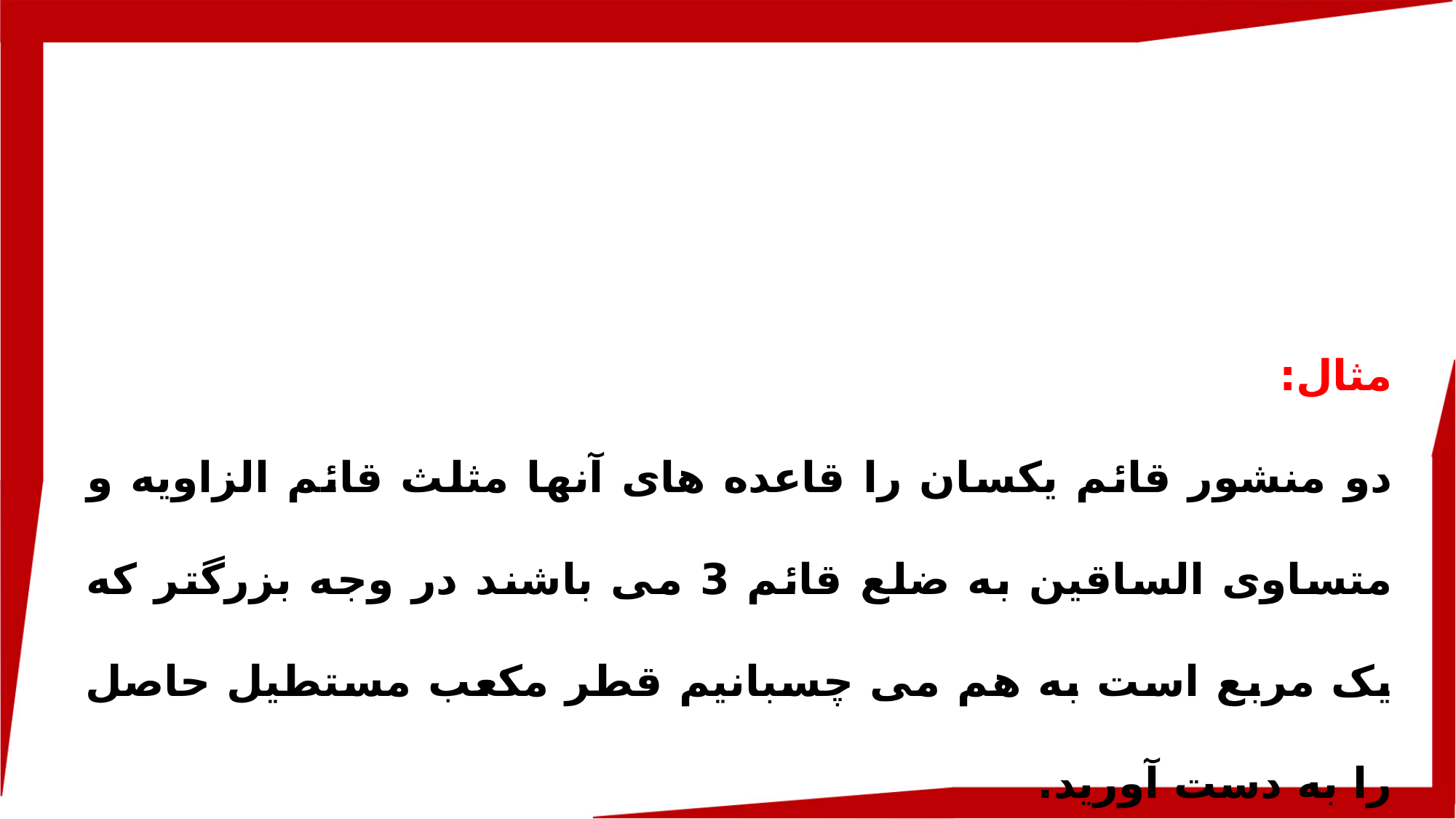

مثال:
دو منشور قائم یکسان را قاعده های آنها مثلث قائم الزاویه و متساوی الساقین به ضلع قائم 3 می باشند در وجه بزرگتر که یک مربع است به هم می چسبانیم قطر مکعب مستطیل حاصل را به دست آورید.